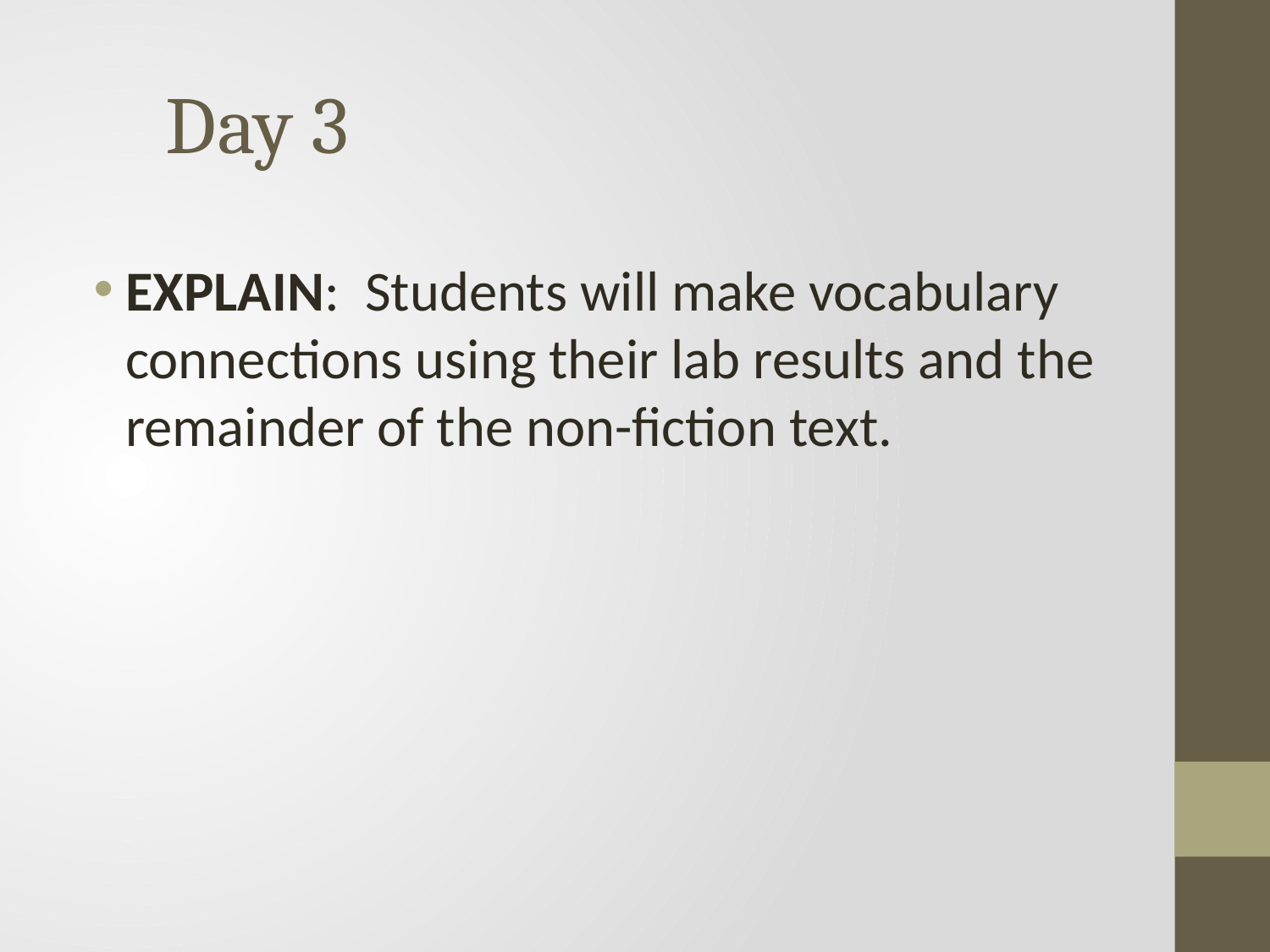

# Day 3

EXPLAIN:  Students will make vocabulary connections using their lab results and the remainder of the non-fiction text.